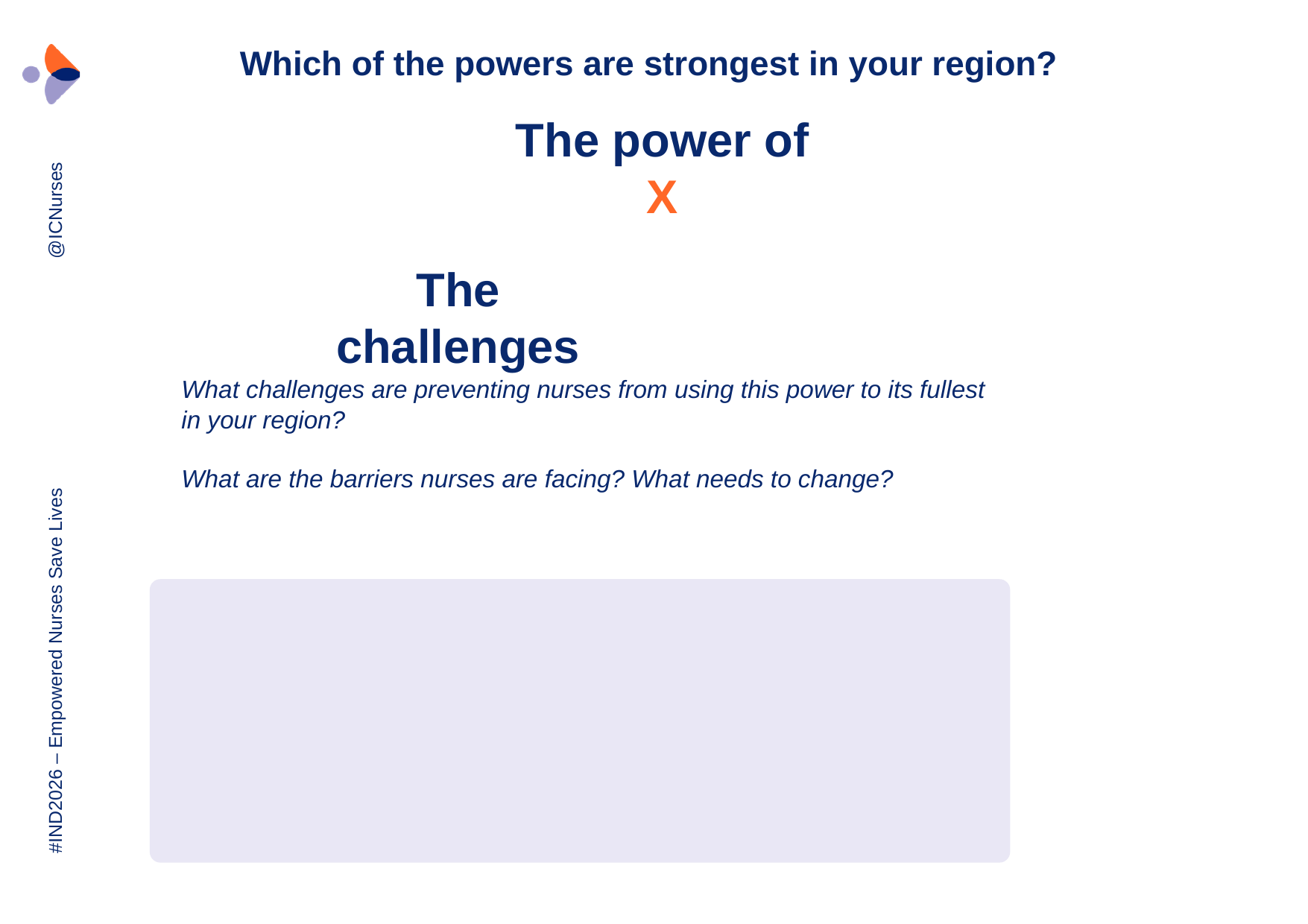

Which of the powers are strongest in your region?

The power of X
@ICNurses

The challenges
What challenges are preventing nurses from using this power to its fullest in your region?

What are the barriers nurses are facing? What needs to change?

#IND2026 – Empowered Nurses Save Lives